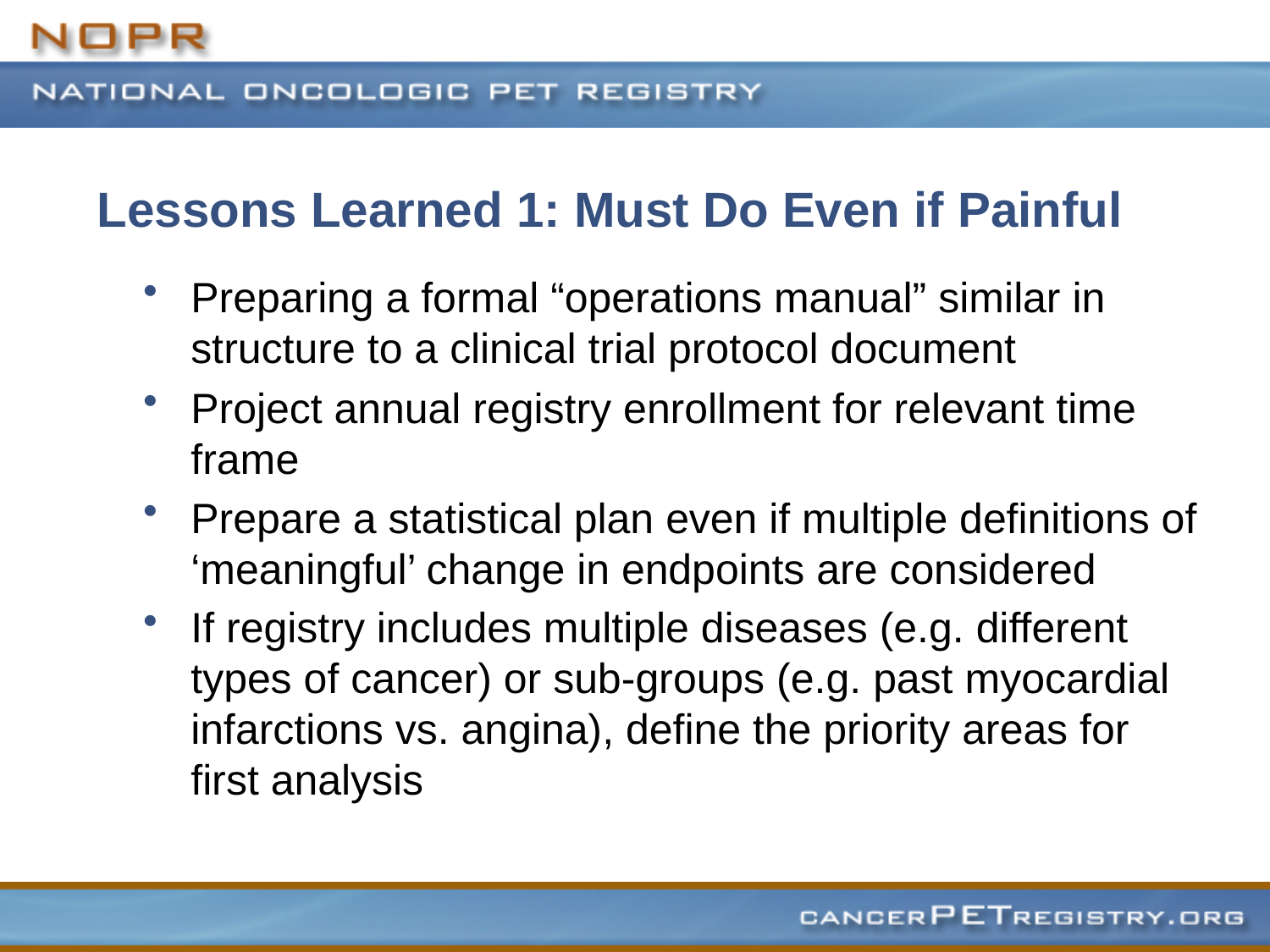

# Lessons Learned 1: Must Do Even if Painful
Preparing a formal “operations manual” similar in structure to a clinical trial protocol document
Project annual registry enrollment for relevant time frame
Prepare a statistical plan even if multiple definitions of ‘meaningful’ change in endpoints are considered
If registry includes multiple diseases (e.g. different types of cancer) or sub-groups (e.g. past myocardial infarctions vs. angina), define the priority areas for first analysis